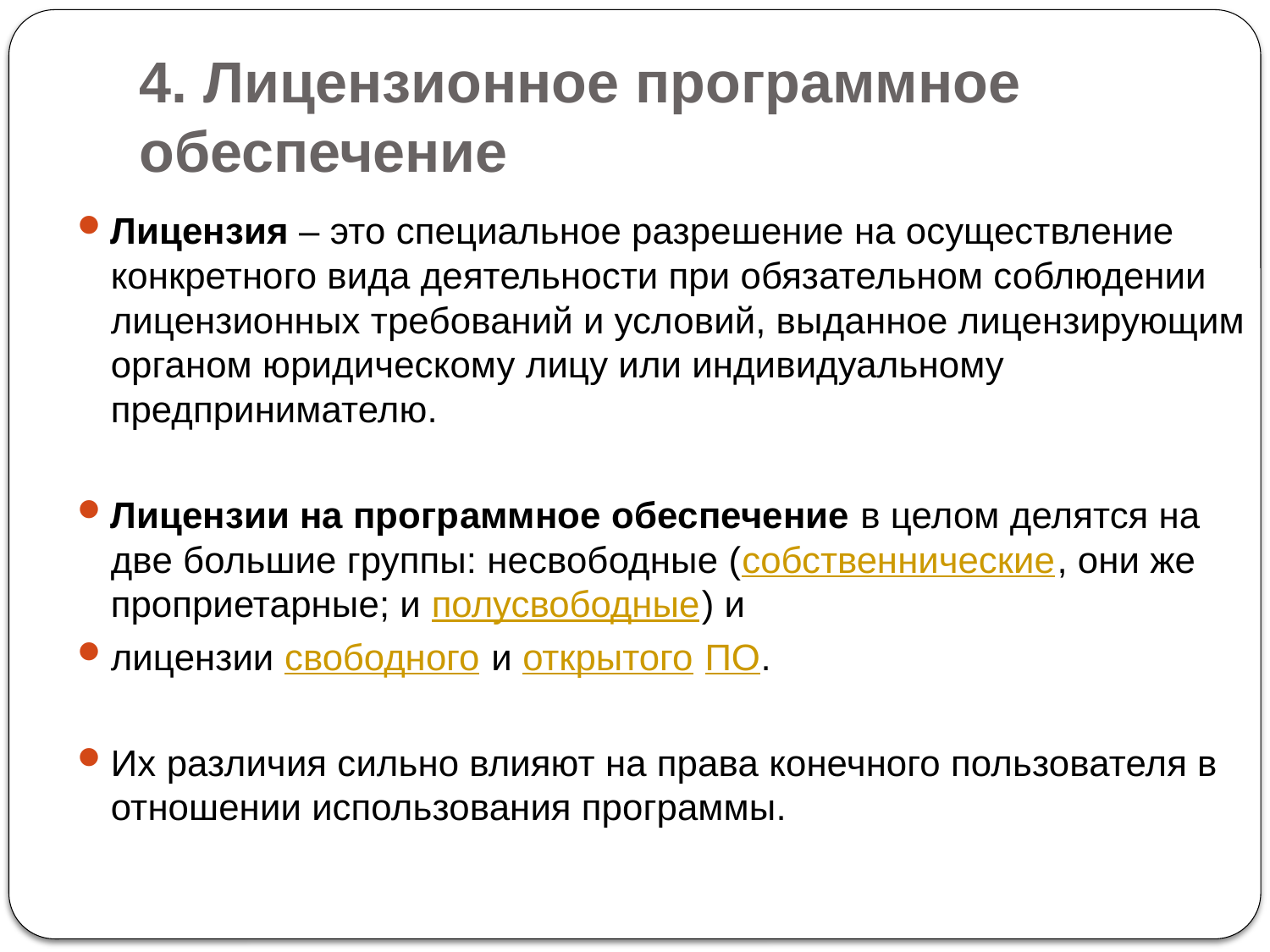

# 4. Лицензионное программное обеспечение
Лицензия – это специальное разрешение на осуществление конкретного вида деятельности при обязательном соблюдении лицензионных требований и условий, выданное лицензирующим органом юридическому лицу или индивидуальному предпринимателю.

Лицензии на программное обеспечение в целом делятся на две большие группы: несвободные (собственнические, они же проприетарные; и полусвободные) и
лицензии свободного и открытого ПО.

Их различия сильно влияют на права конечного пользователя в отношении использования программы.